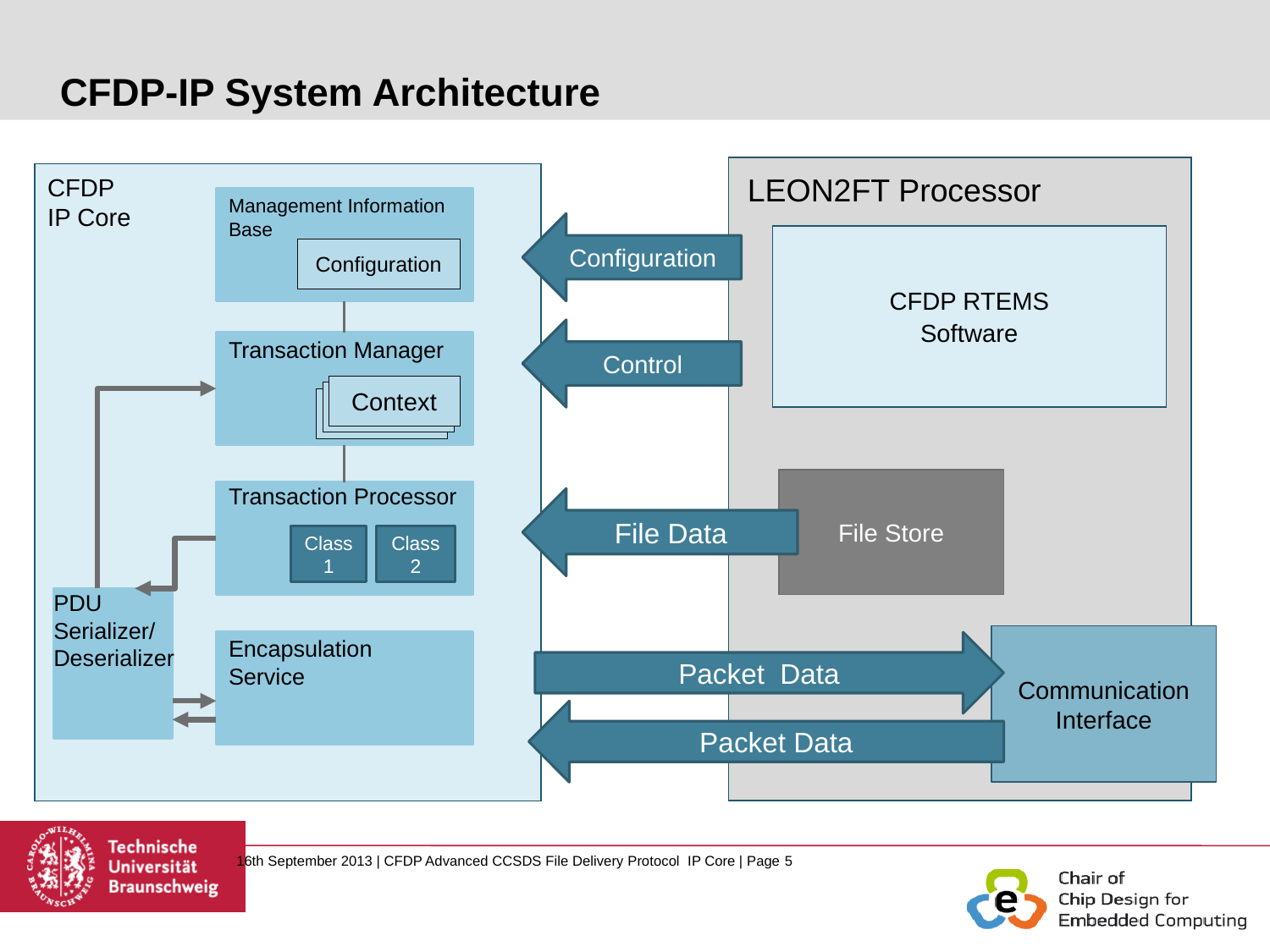

# CFDP-IP System Architecture

LEON2FT Processor
CFDP
IP Core
Management Information Base

Configuration
CFDP RTEMS
Software
Configuration
Control
Transaction Manager

Context

File Store
Transaction Processor

File Data
Class1
Class2
PDU
Serializer/
Deserializer

Communication Interface
Encapsulation
Service

Packet  Data
Packet Data